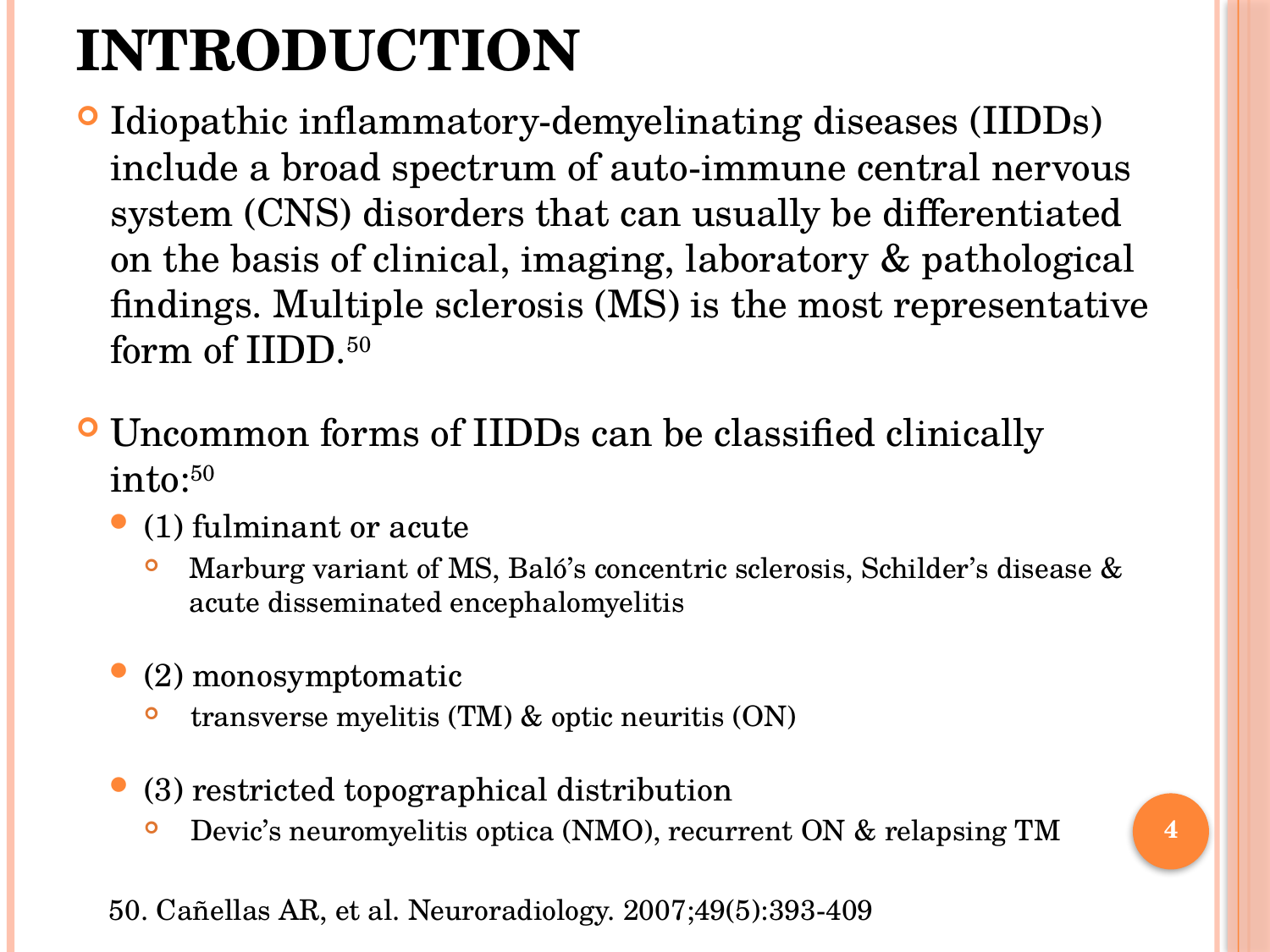

# Introduction
Idiopathic inflammatory-demyelinating diseases (IIDDs) include a broad spectrum of auto-immune central nervous system (CNS) disorders that can usually be differentiated on the basis of clinical, imaging, laboratory & pathological findings. Multiple sclerosis (MS) is the most representative form of IIDD.50

Uncommon forms of IIDDs can be classified clinically into:50
(1) fulminant or acute
Marburg variant of MS, Baló’s concentric sclerosis, Schilder’s disease & acute disseminated encephalomyelitis

(2) monosymptomatic
transverse myelitis (TM) & optic neuritis (ON)

(3) restricted topographical distribution
Devic’s neuromyelitis optica (NMO), recurrent ON & relapsing TM

50. Cañellas AR, et al. Neuroradiology. 2007;49(5):393-409
4